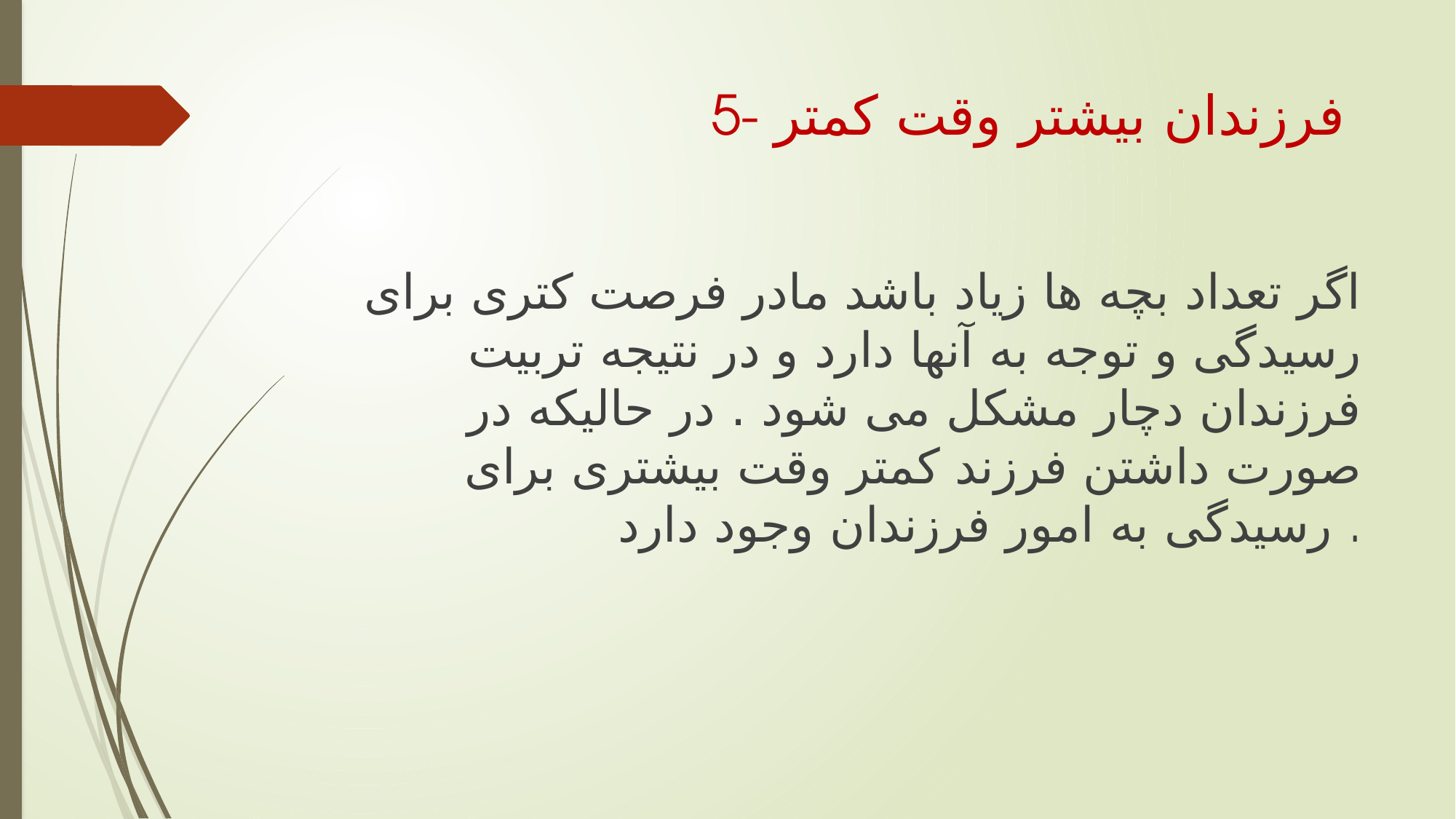

# 5- فرزندان بیشتر وقت کمتر
اگر تعداد بچه ها زیاد باشد مادر فرصت کتری برای رسیدگی و توجه به آنها دارد و در نتیجه تربیت فرزندان دچار مشکل می شود . در حالیکه در صورت داشتن فرزند کمتر وقت بیشتری برای رسیدگی به امور فرزندان وجود دارد .